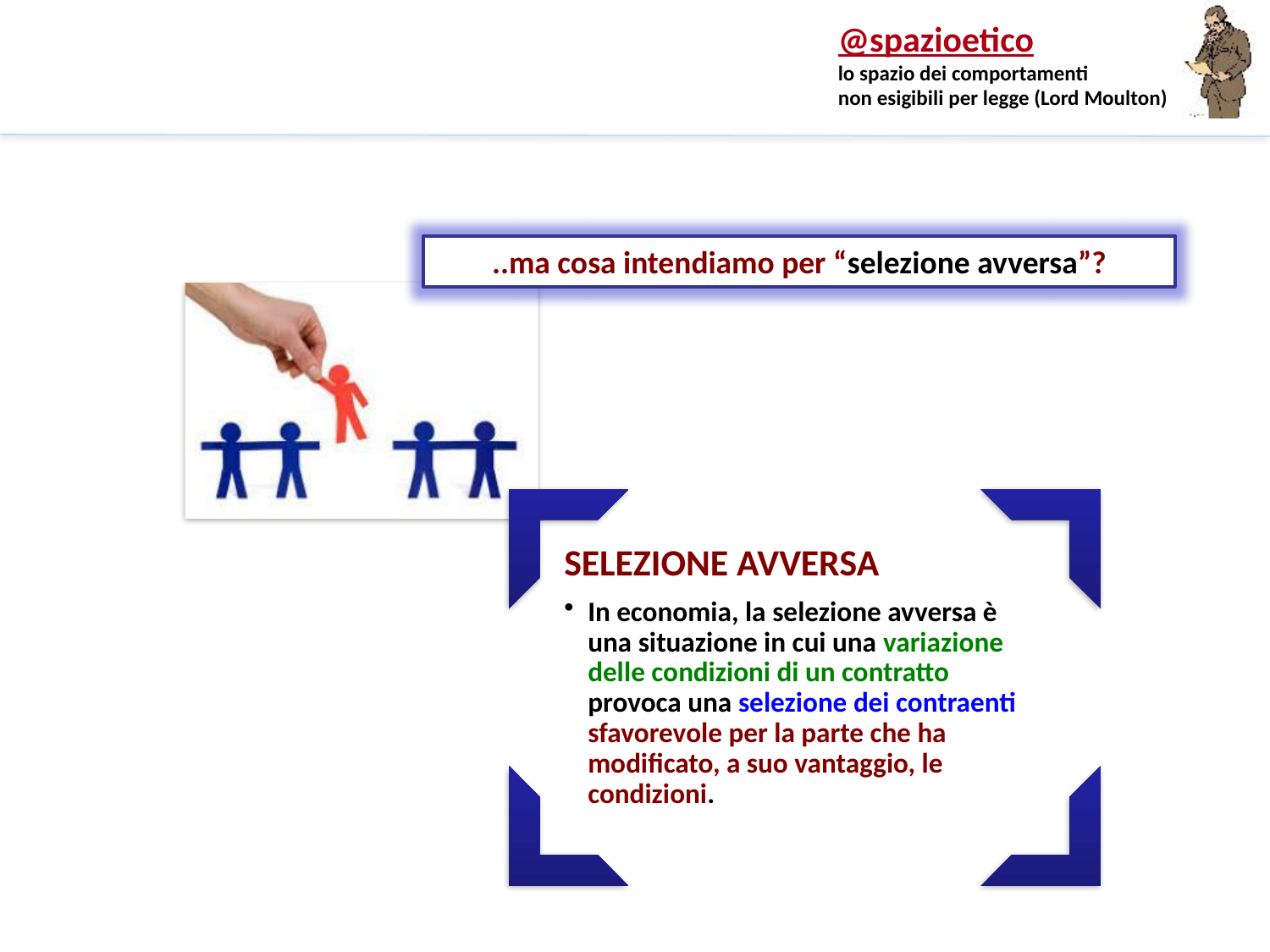

..ma cosa intendiamo per “selezione avversa”?
SELEZIONE AVVERSA
In economia, la selezione avversa è una situazione in cui una variazione delle condizioni di un contratto provoca una selezione dei contraenti sfavorevole per la parte che ha modificato, a suo vantaggio, le condizioni.